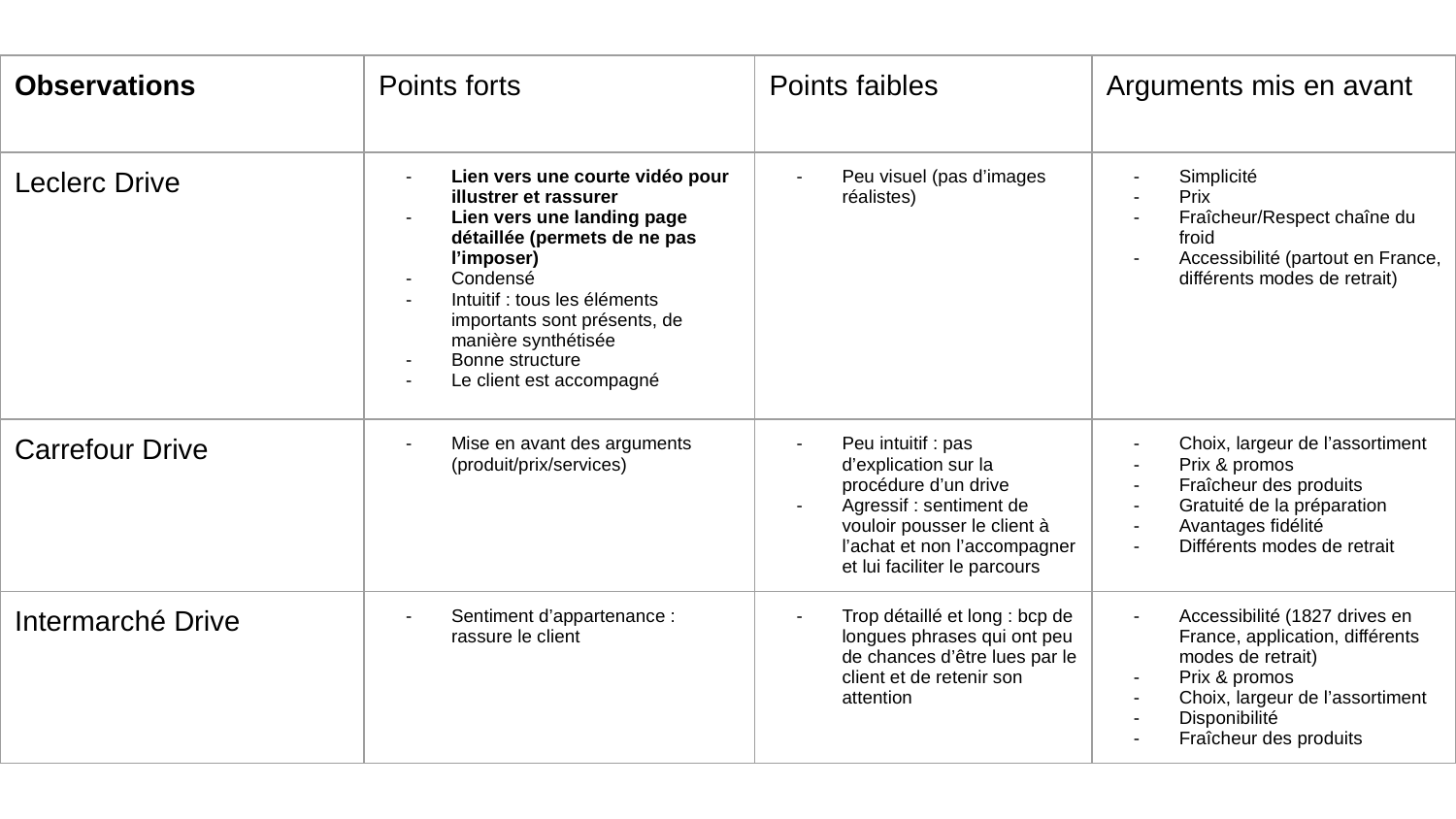

| Observations | Points forts | Points faibles | Arguments mis en avant |
| --- | --- | --- | --- |
| Leclerc Drive | Lien vers une courte vidéo pour illustrer et rassurer Lien vers une landing page détaillée (permets de ne pas l’imposer) Condensé Intuitif : tous les éléments importants sont présents, de manière synthétisée Bonne structure Le client est accompagné | Peu visuel (pas d’images réalistes) | Simplicité Prix Fraîcheur/Respect chaîne du froid Accessibilité (partout en France, différents modes de retrait) |
| Carrefour Drive | Mise en avant des arguments (produit/prix/services) | Peu intuitif : pas d’explication sur la procédure d’un drive Agressif : sentiment de vouloir pousser le client à l’achat et non l’accompagner et lui faciliter le parcours | Choix, largeur de l’assortiment Prix & promos Fraîcheur des produits Gratuité de la préparation Avantages fidélité Différents modes de retrait |
| Intermarché Drive | Sentiment d’appartenance : rassure le client | Trop détaillé et long : bcp de longues phrases qui ont peu de chances d’être lues par le client et de retenir son attention | Accessibilité (1827 drives en France, application, différents modes de retrait) Prix & promos Choix, largeur de l’assortiment Disponibilité Fraîcheur des produits |